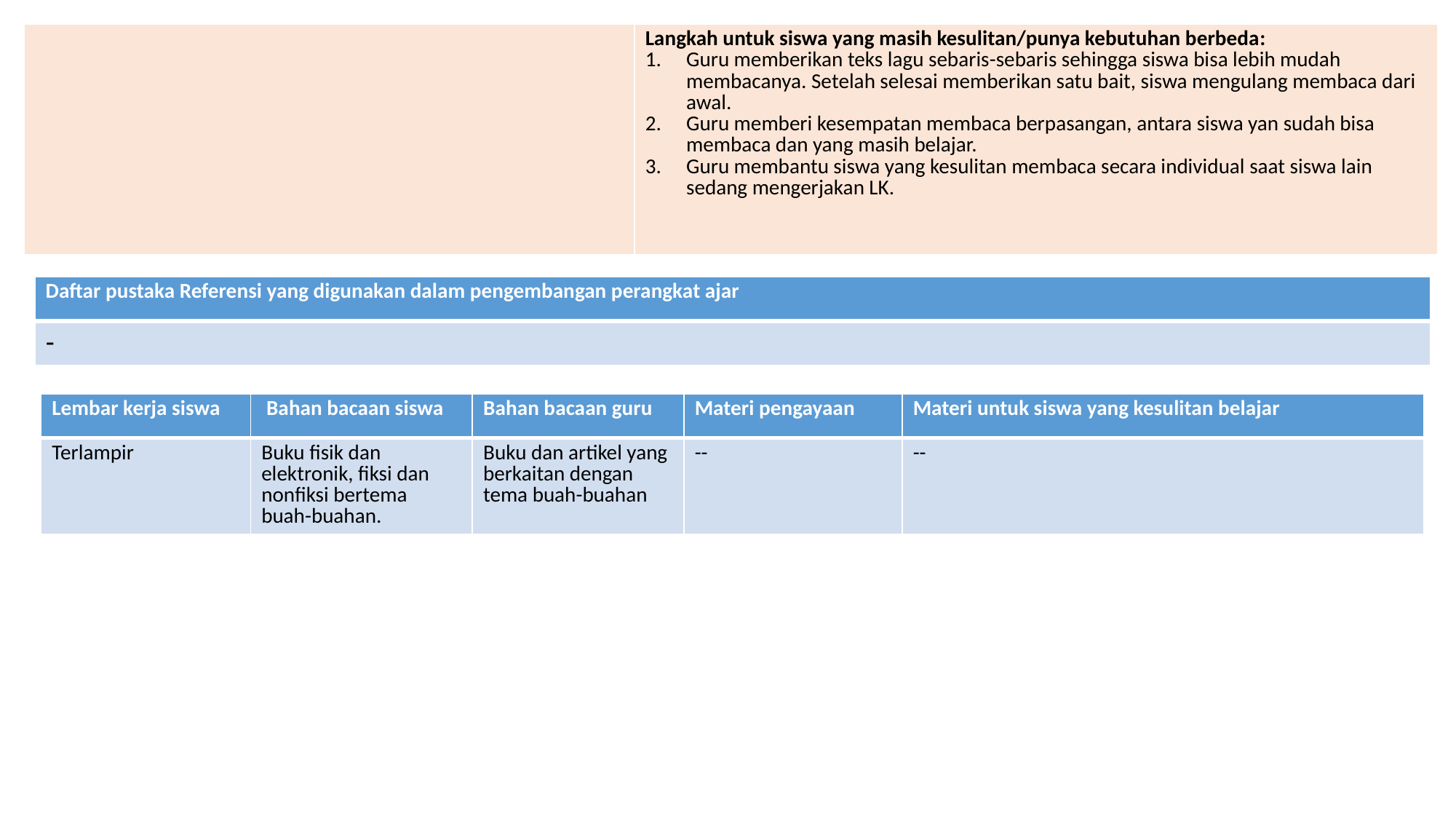

|  | Langkah untuk siswa yang masih kesulitan/punya kebutuhan berbeda: Guru memberikan teks lagu sebaris-sebaris sehingga siswa bisa lebih mudah membacanya. Setelah selesai memberikan satu bait, siswa mengulang membaca dari awal. Guru memberi kesempatan membaca berpasangan, antara siswa yan sudah bisa membaca dan yang masih belajar. Guru membantu siswa yang kesulitan membaca secara individual saat siswa lain sedang mengerjakan LK. |
| --- | --- |
| Daftar pustaka Referensi yang digunakan dalam pengembangan perangkat ajar |
| --- |
| - |
| Lembar kerja siswa | Bahan bacaan siswa | Bahan bacaan guru | Materi pengayaan | Materi untuk siswa yang kesulitan belajar |
| --- | --- | --- | --- | --- |
| Terlampir | Buku fisik dan elektronik, fiksi dan nonfiksi bertema buah-buahan. | Buku dan artikel yang berkaitan dengan tema buah-buahan | -- | -- |